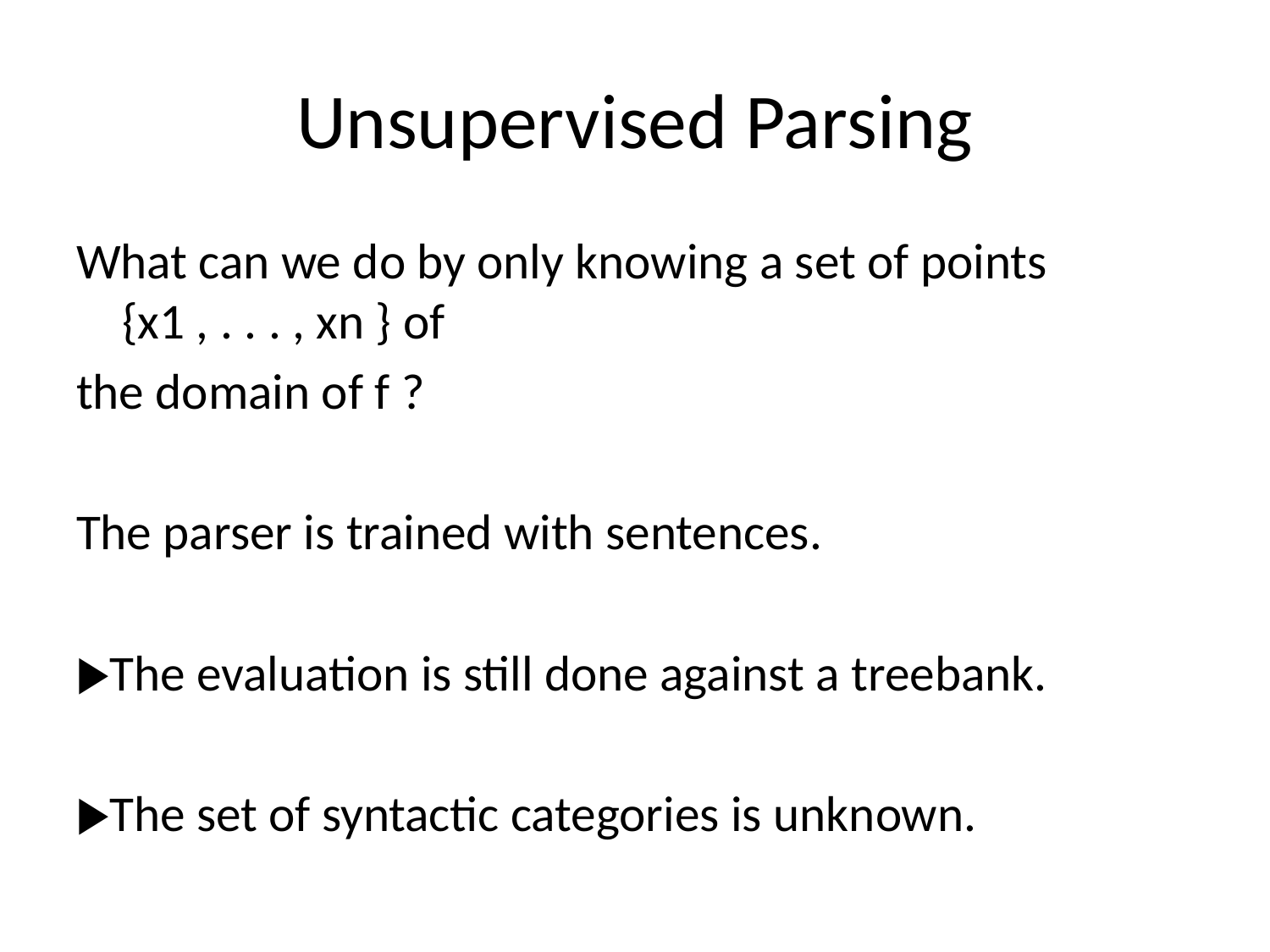

# Unsupervised Parsing
What can we do by only knowing a set of points {x1 , . . . , xn } of
the domain of f ?

The parser is trained with sentences.

▶The evaluation is still done against a treebank.

▶The set of syntactic categories is unknown.